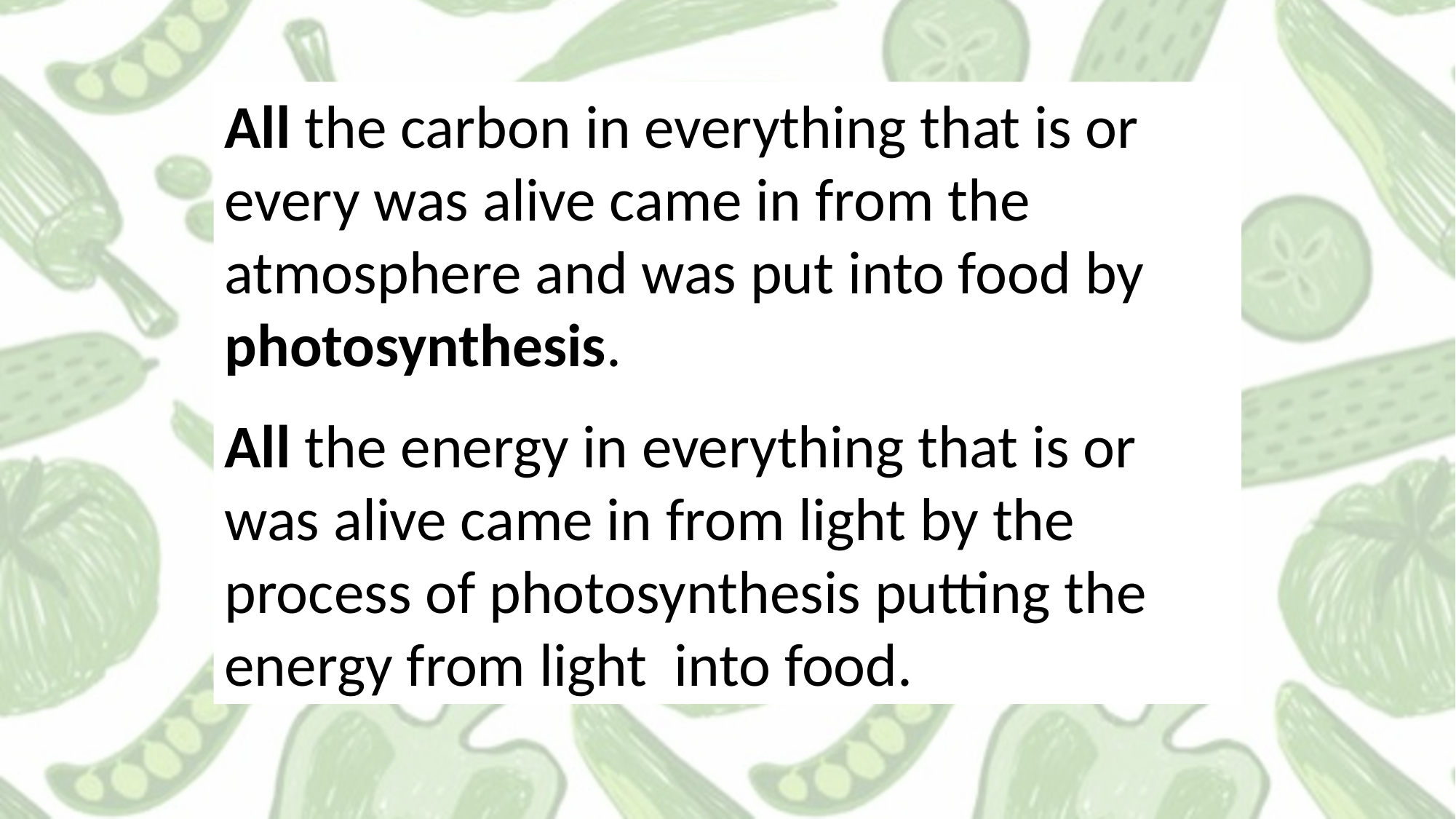

All the carbon in everything that is or every was alive came in from the  atmosphere and was put into food by photosynthesis.

All the energy in everything that is or was alive came in from light by the process of photosynthesis putting the energy from light  into food.